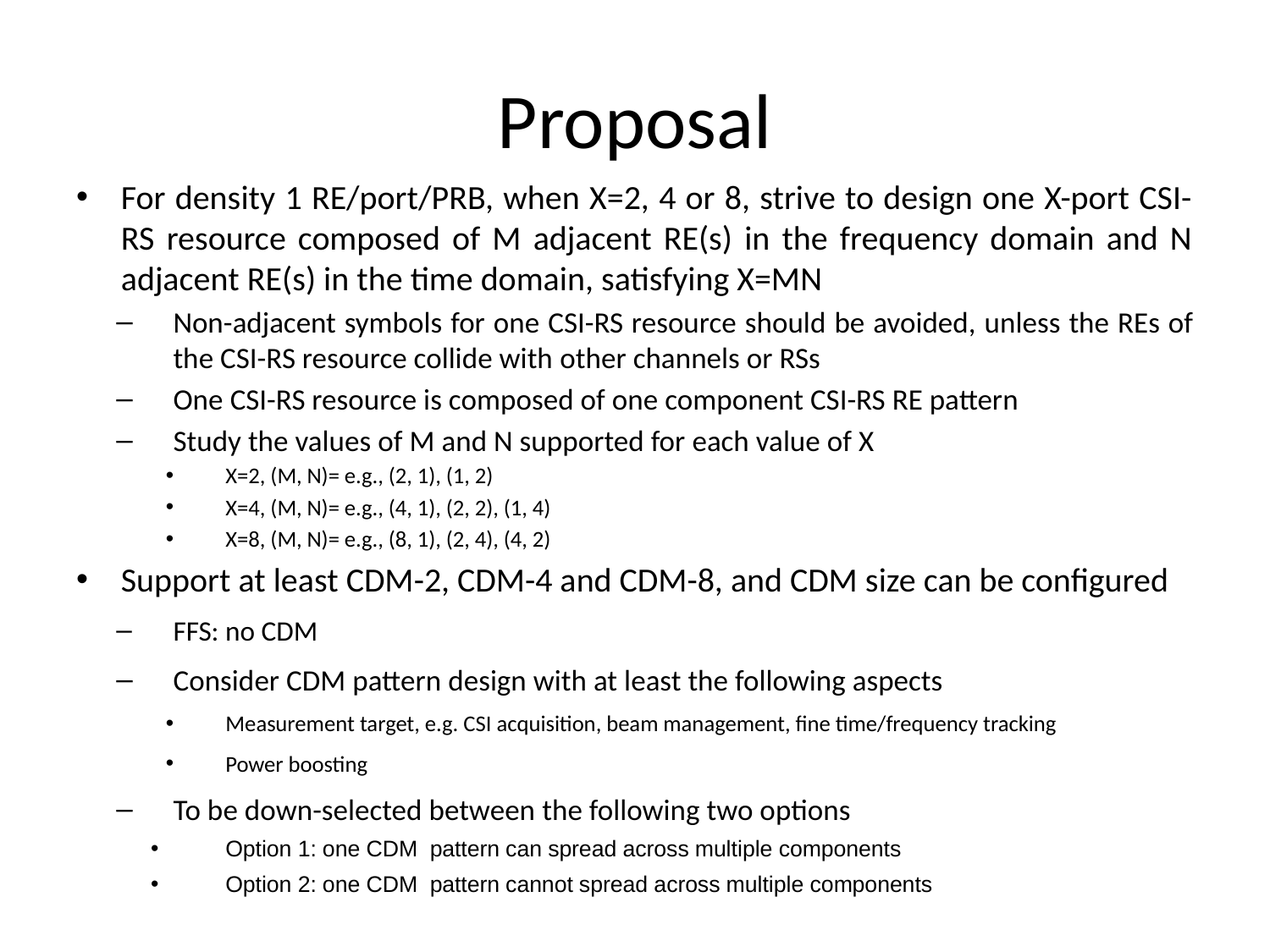

# Proposal
For density 1 RE/port/PRB, when X=2, 4 or 8, strive to design one X-port CSI-RS resource composed of M adjacent RE(s) in the frequency domain and N adjacent RE(s) in the time domain, satisfying X=MN
Non-adjacent symbols for one CSI-RS resource should be avoided, unless the REs of the CSI-RS resource collide with other channels or RSs
One CSI-RS resource is composed of one component CSI-RS RE pattern
Study the values of M and N supported for each value of X
X=2, (M, N)= e.g., (2, 1), (1, 2)
X=4, (M, N)= e.g., (4, 1), (2, 2), (1, 4)
X=8, (M, N)= e.g., (8, 1), (2, 4), (4, 2)
Support at least CDM-2, CDM-4 and CDM-8, and CDM size can be configured
FFS: no CDM
Consider CDM pattern design with at least the following aspects
Measurement target, e.g. CSI acquisition, beam management, fine time/frequency tracking
Power boosting
To be down-selected between the following two options
Option 1: one CDM  pattern can spread across multiple components
Option 2: one CDM  pattern cannot spread across multiple components